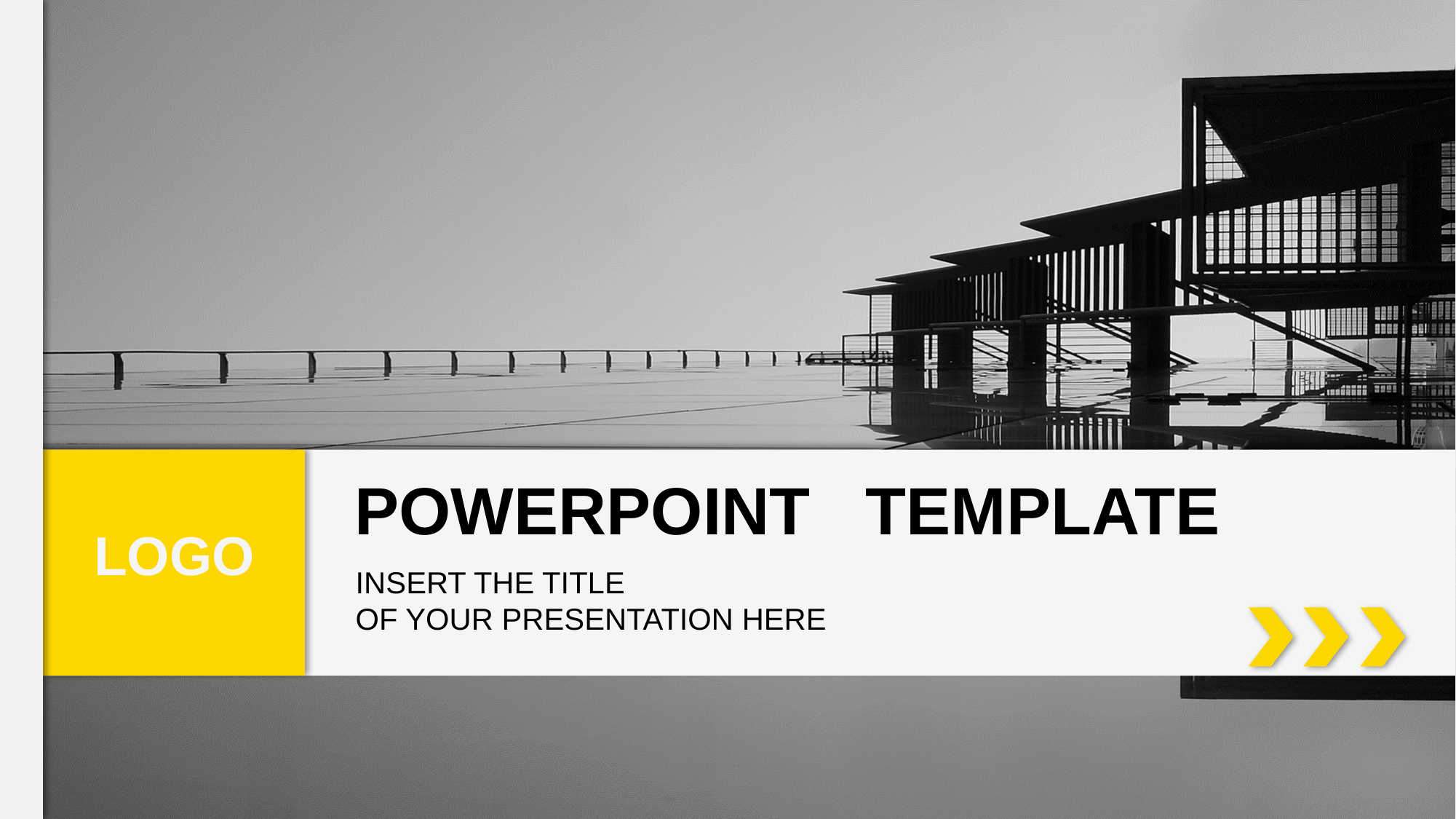

POWERPOINT   TEMPLATE
LOGO
INSERT THE TITLE
OF YOUR PRESENTATION HERE